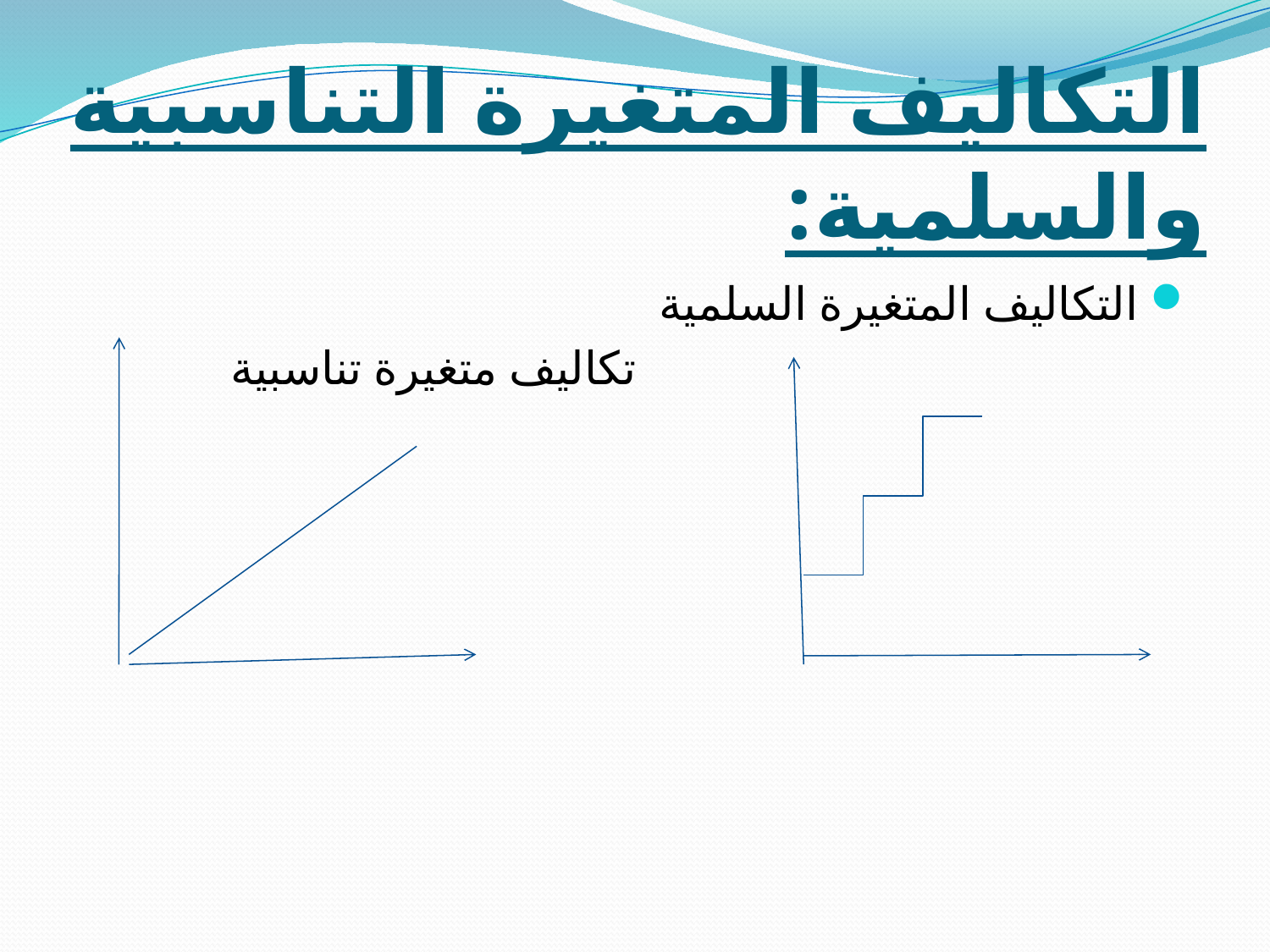

# التكاليف المتغيرة التناسبية والسلمية:
 التكاليف المتغيرة السلمية
                                               تكاليف متغيرة تناسبية